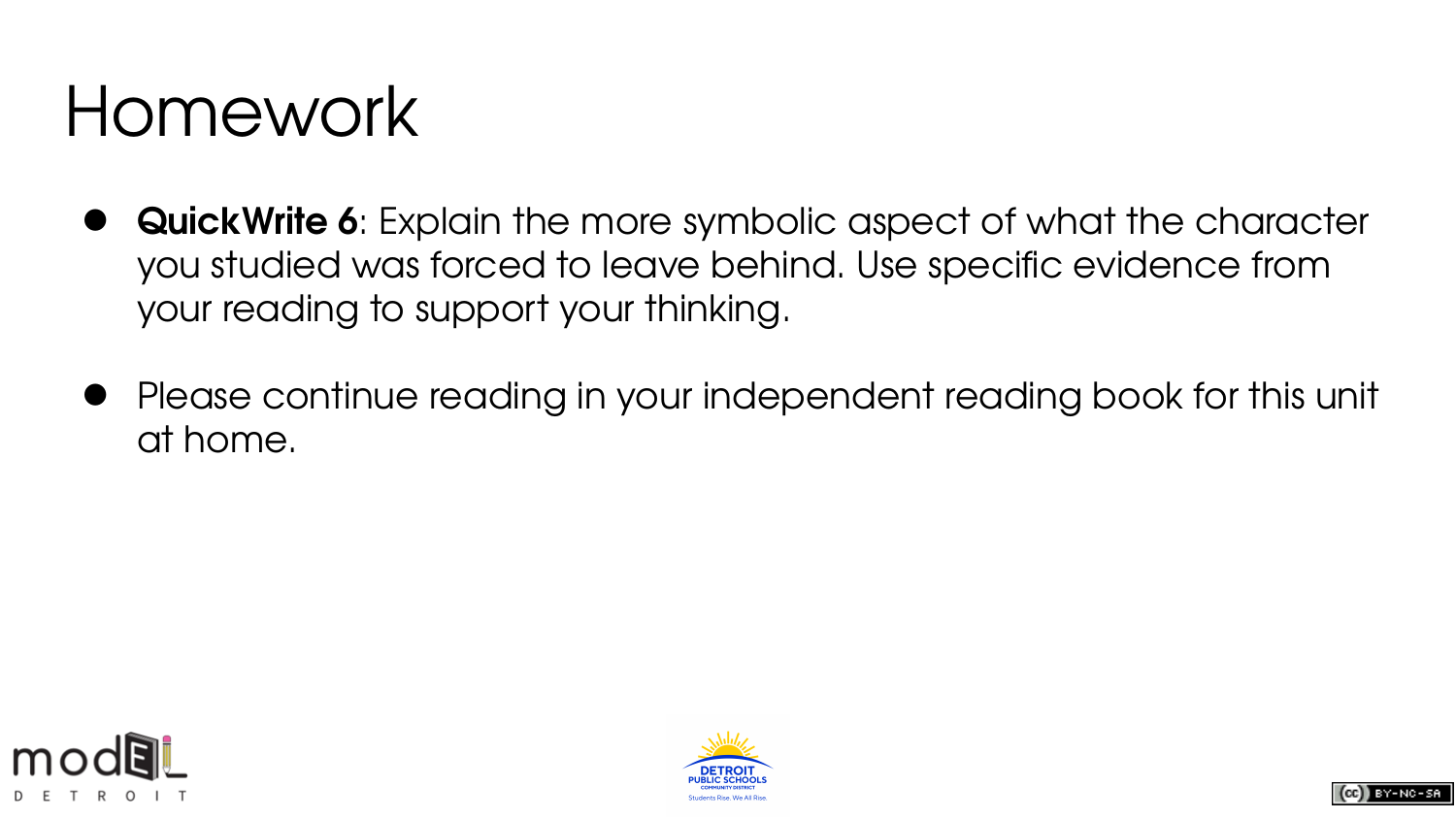

# Homework
QuickWrite 6: Explain the more symbolic aspect of what the character you studied was forced to leave behind. Use specific evidence from your reading to support your thinking.

Please continue reading in your independent reading book for this unit at home.